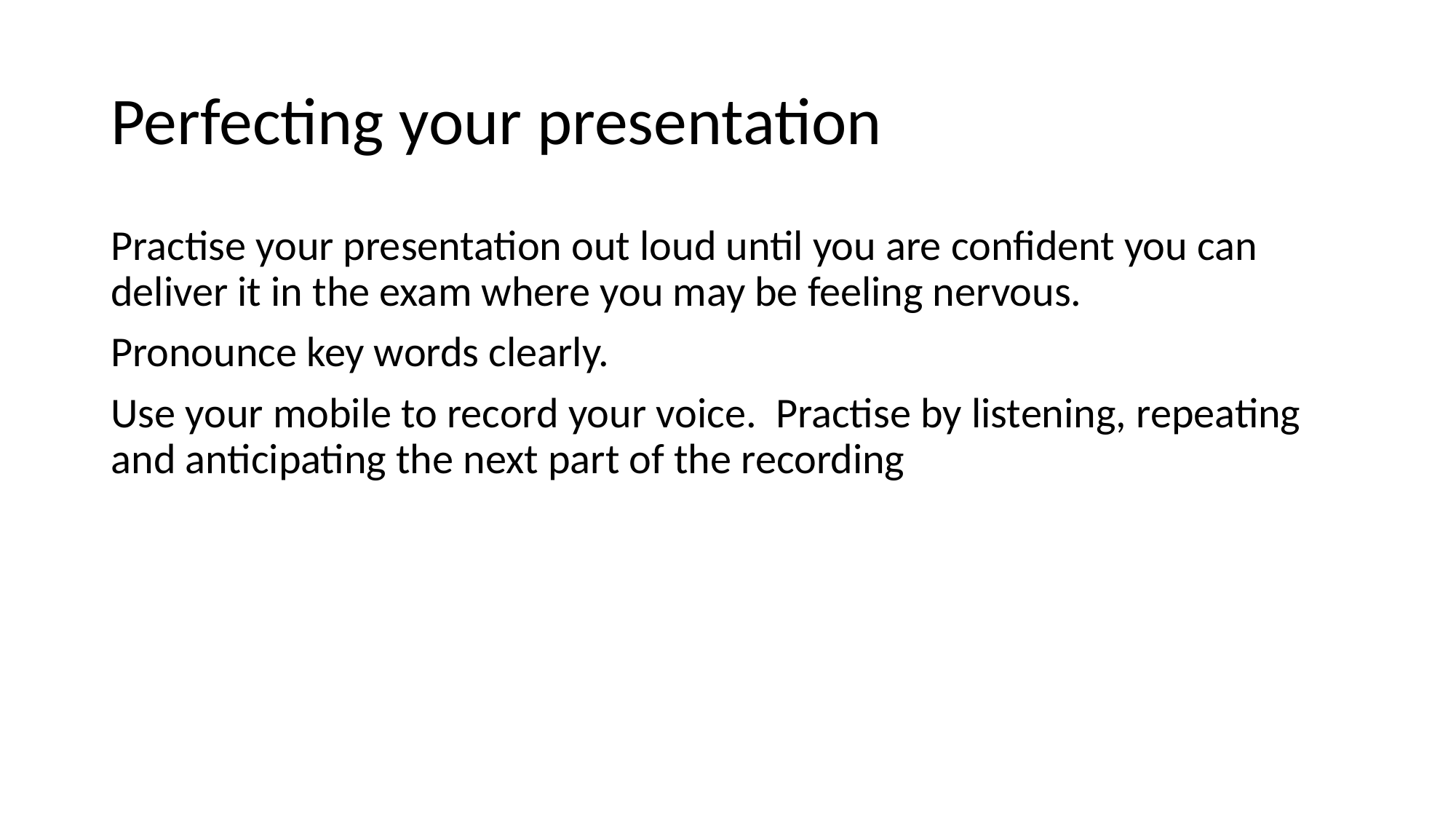

# Perfecting your presentation
Practise your presentation out loud until you are confident you can deliver it in the exam where you may be feeling nervous.
Pronounce key words clearly.
Use your mobile to record your voice.  Practise by listening, repeating and anticipating the next part of the recording